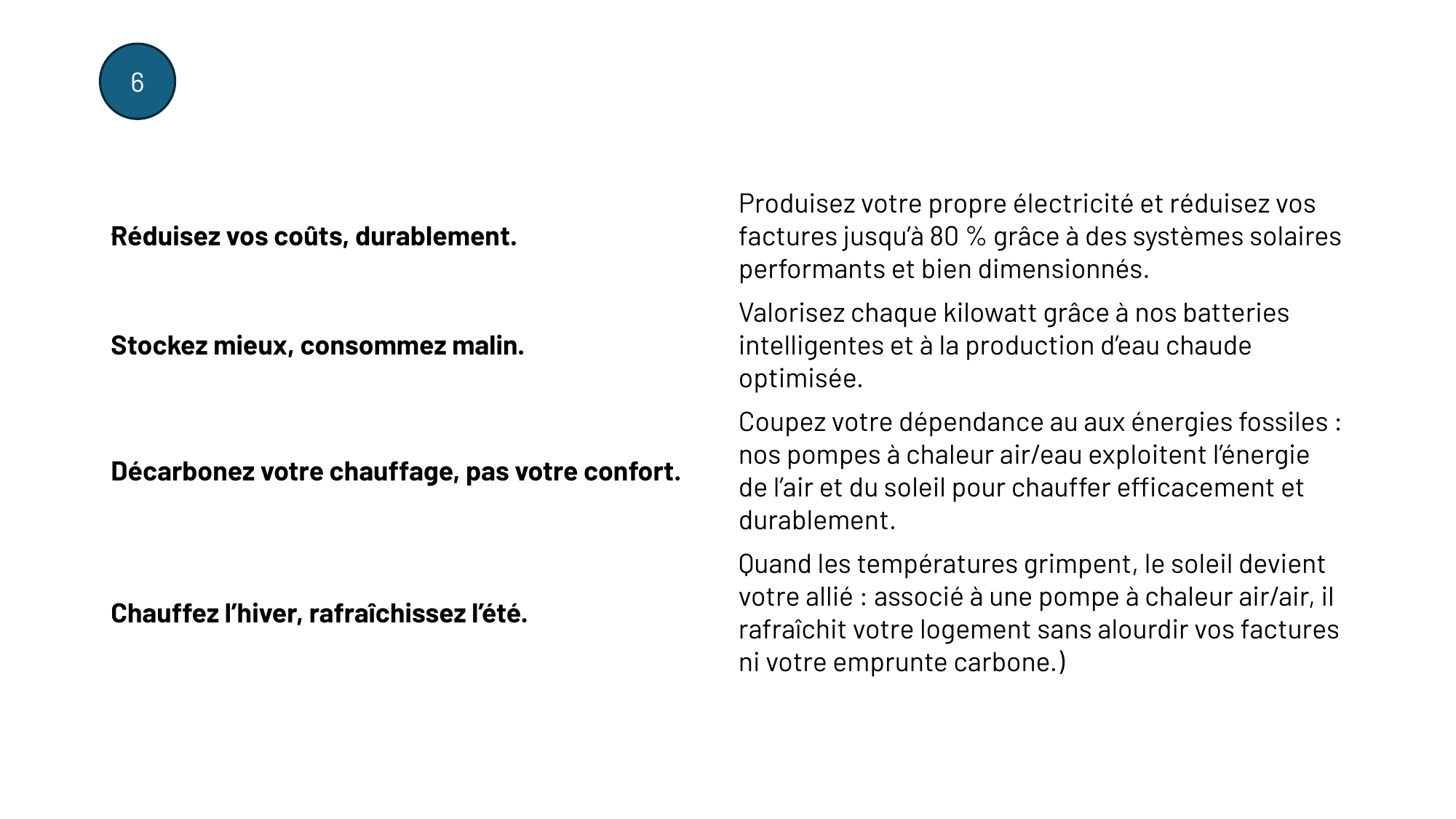

6
|  |  |
| --- | --- |
| Réduisez vos coûts, durablement. | Produisez votre propre électricité et réduisez vos factures jusqu’à 80 % grâce à des systèmes solaires performants et bien dimensionnés. |
| Stockez mieux, consommez malin. | Valorisez chaque kilowatt grâce à nos batteries intelligentes et à la production d’eau chaude optimisée. |
| Décarbonez votre chauffage, pas votre confort. | Coupez votre dépendance au aux énergies fossiles : nos pompes à chaleur air/eau exploitent l’énergie de l’air et du soleil pour chauffer efficacement et durablement. |
| Chauffez l’hiver, rafraîchissez l’été. | Quand les températures grimpent, le soleil devient votre allié : associé à une pompe à chaleur air/air, il rafraîchit votre logement sans alourdir vos factures ni votre emprunte carbone.) |

-